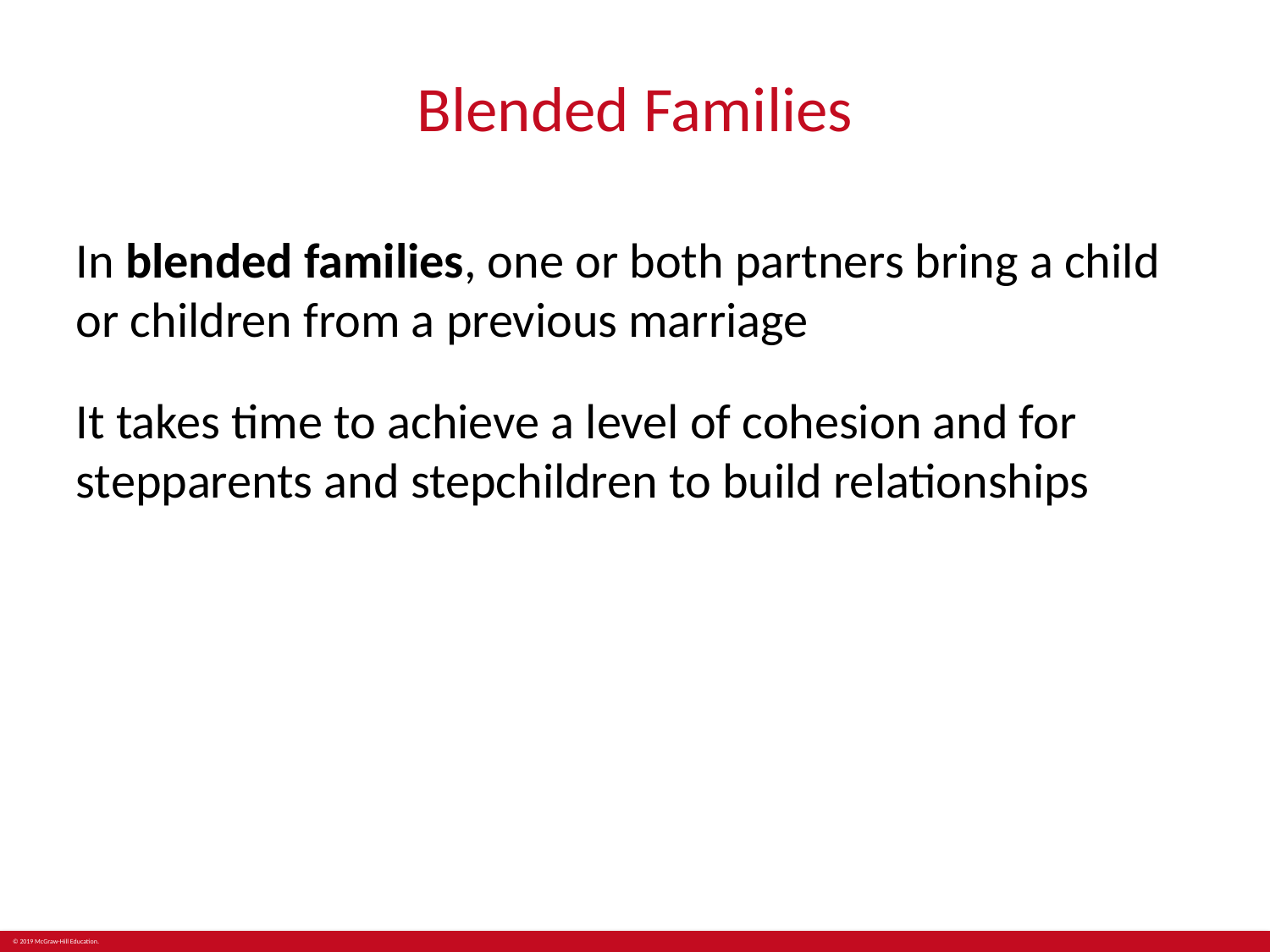

# Blended Families
In blended families, one or both partners bring a child or children from a previous marriage
It takes time to achieve a level of cohesion and for stepparents and stepchildren to build relationships